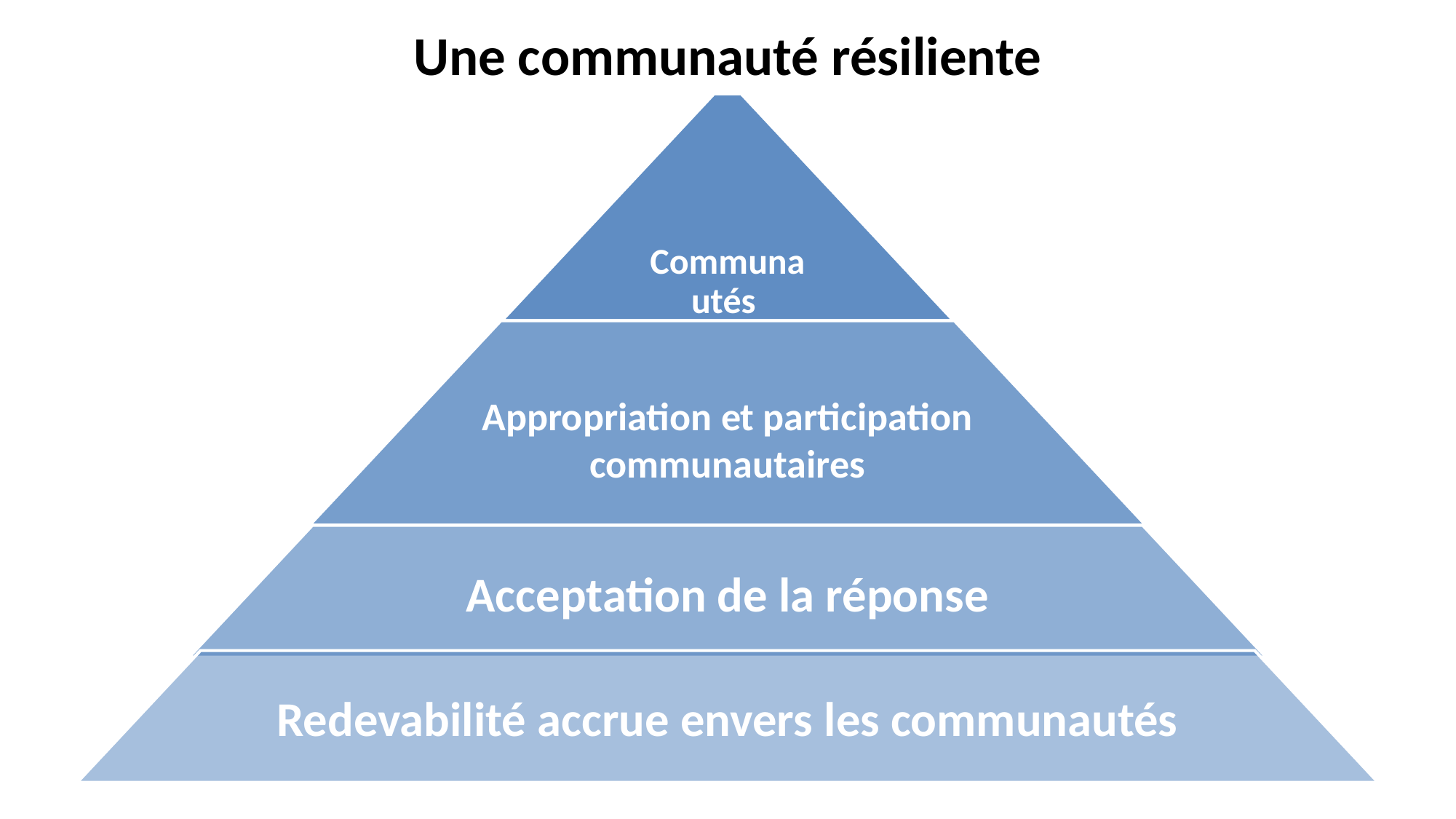

# Une communauté résiliente

Communautés
résilientes
Appropriation et participation communautaires
Acceptation de la réponse
Redevabilité accrue envers les communautés